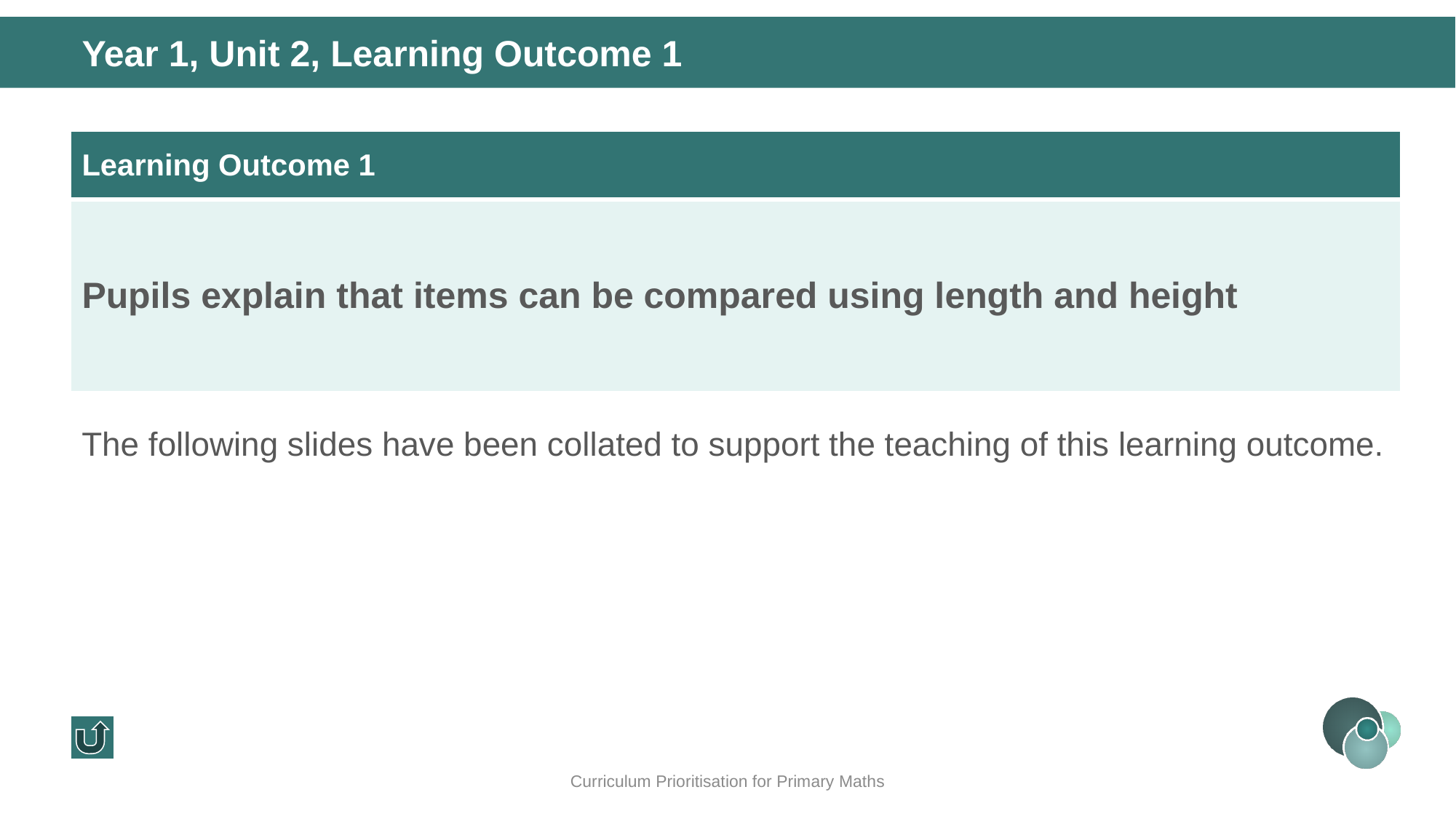

Year 1, Unit 2, Learning Outcome 1
| Learning Outcome 1 |
| --- |
| Pupils explain that items can be compared using length and height |
The following slides have been collated to support the teaching of this learning outcome.

Curriculum Prioritisation for Primary Maths